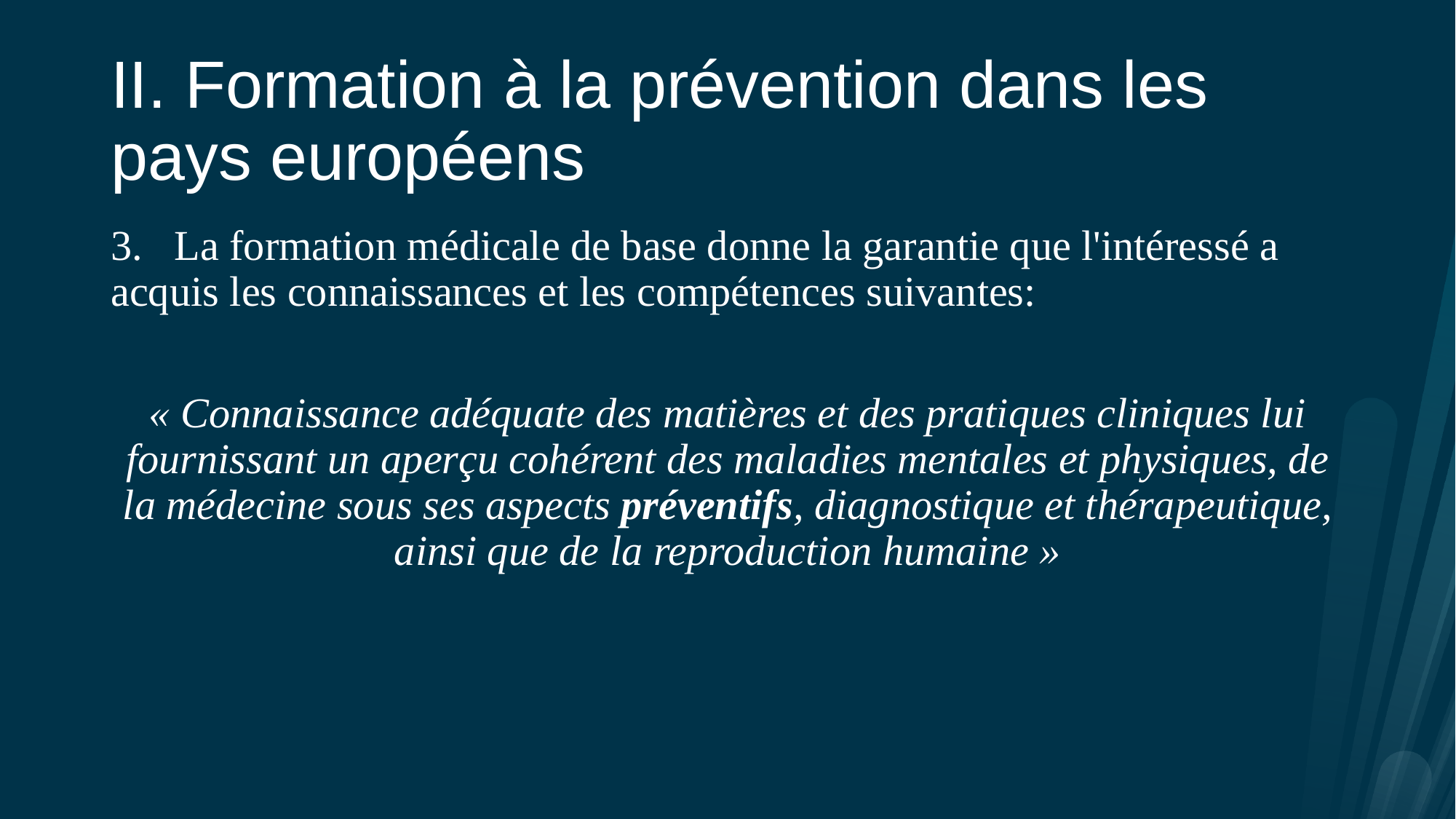

# II. Formation à la prévention dans les pays européens
3.   La formation médicale de base donne la garantie que l'intéressé a acquis les connaissances et les compétences suivantes:

« Connaissance adéquate des matières et des pratiques cliniques lui fournissant un aperçu cohérent des maladies mentales et physiques, de la médecine sous ses aspects préventifs, diagnostique et thérapeutique, ainsi que de la reproduction humaine »